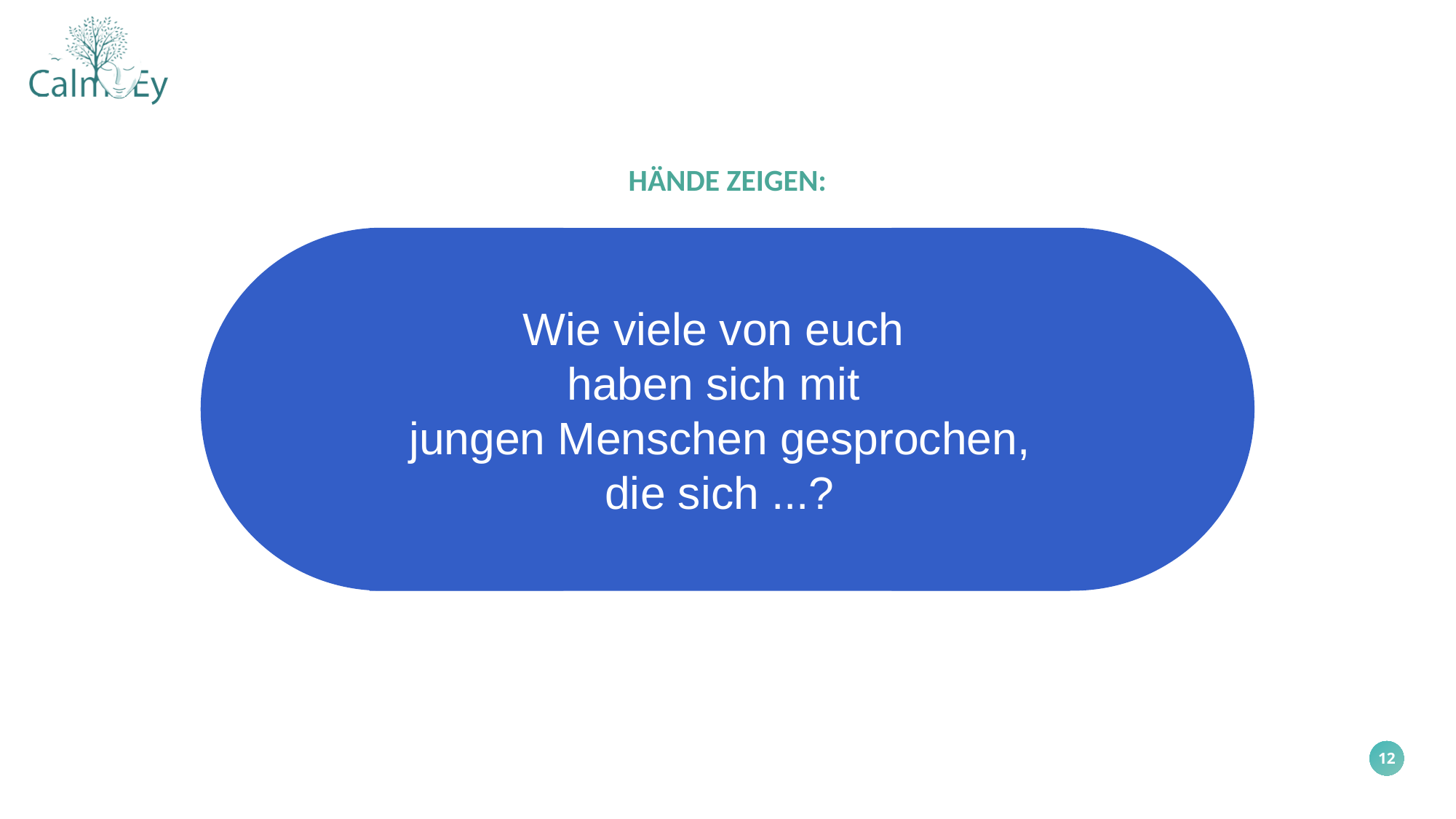

HÄNDE ZEIGEN:

Wie viele von euch
haben sich mit
jungen Menschen gesprochen, die sich ...?